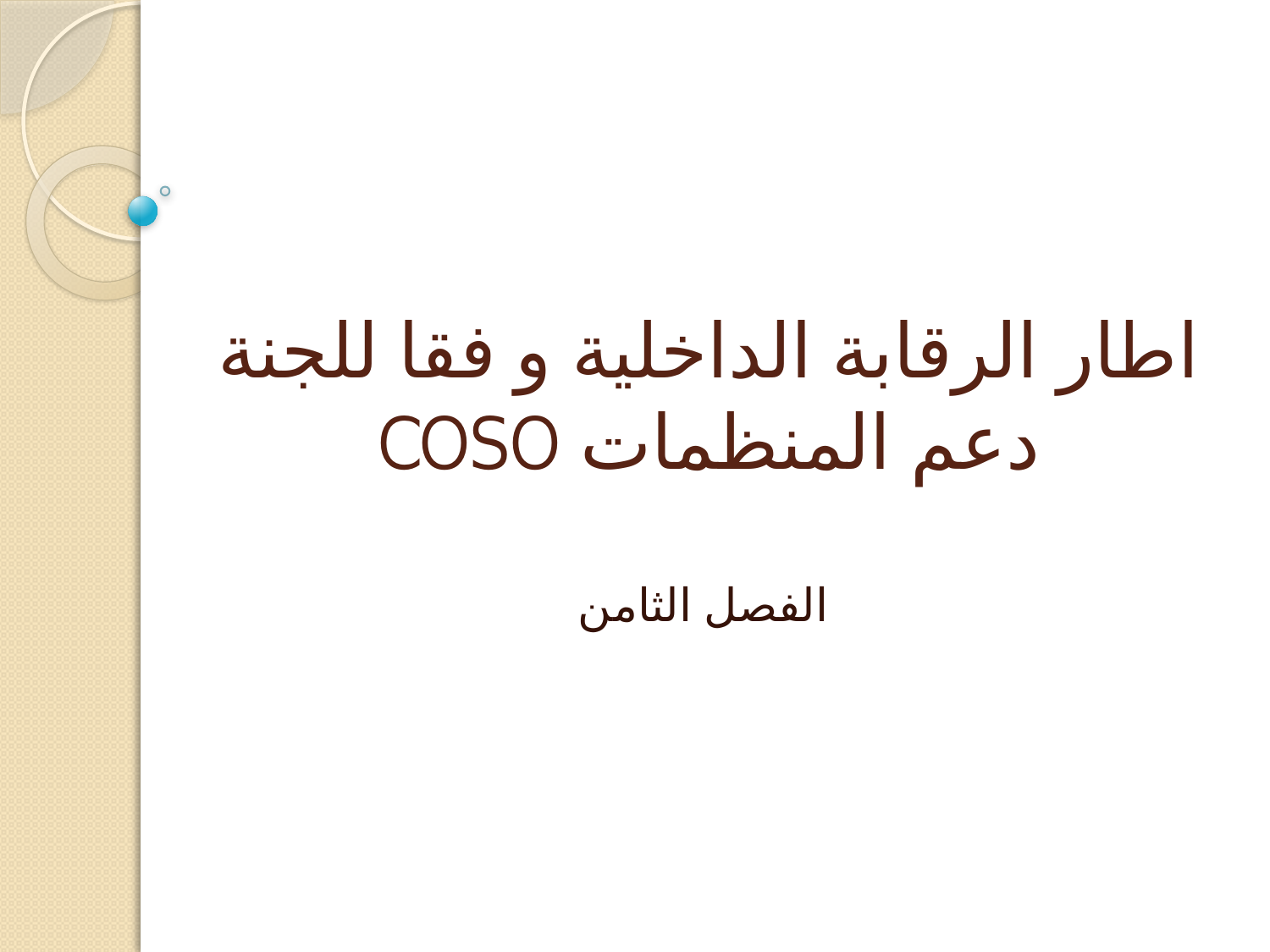

# اطار الرقابة الداخلية و فقا للجنة دعم المنظمات COSO
الفصل الثامن